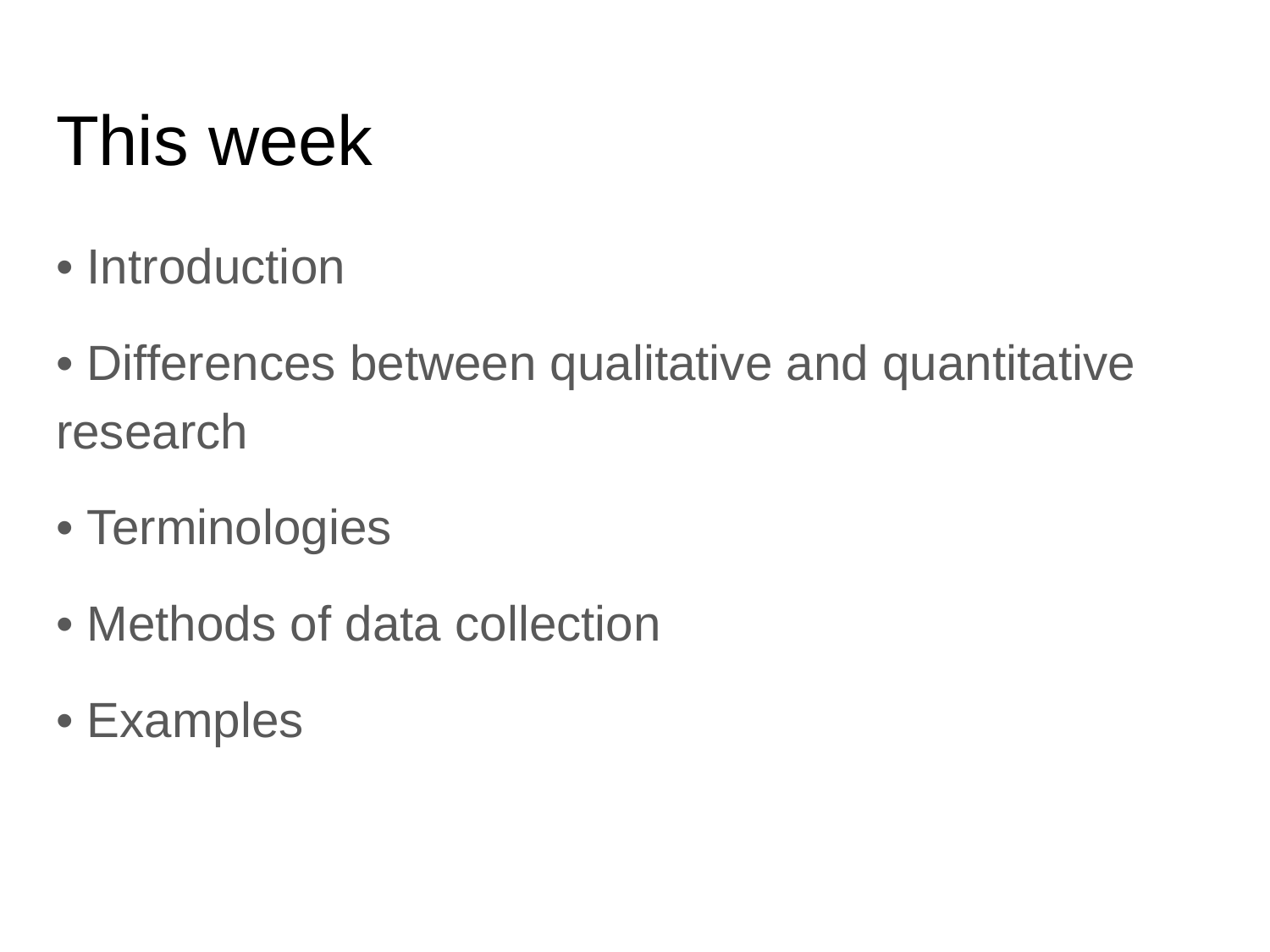

# This week
• Introduction
• Differences between qualitative and quantitative research
• Terminologies
• Methods of data collection
• Examples